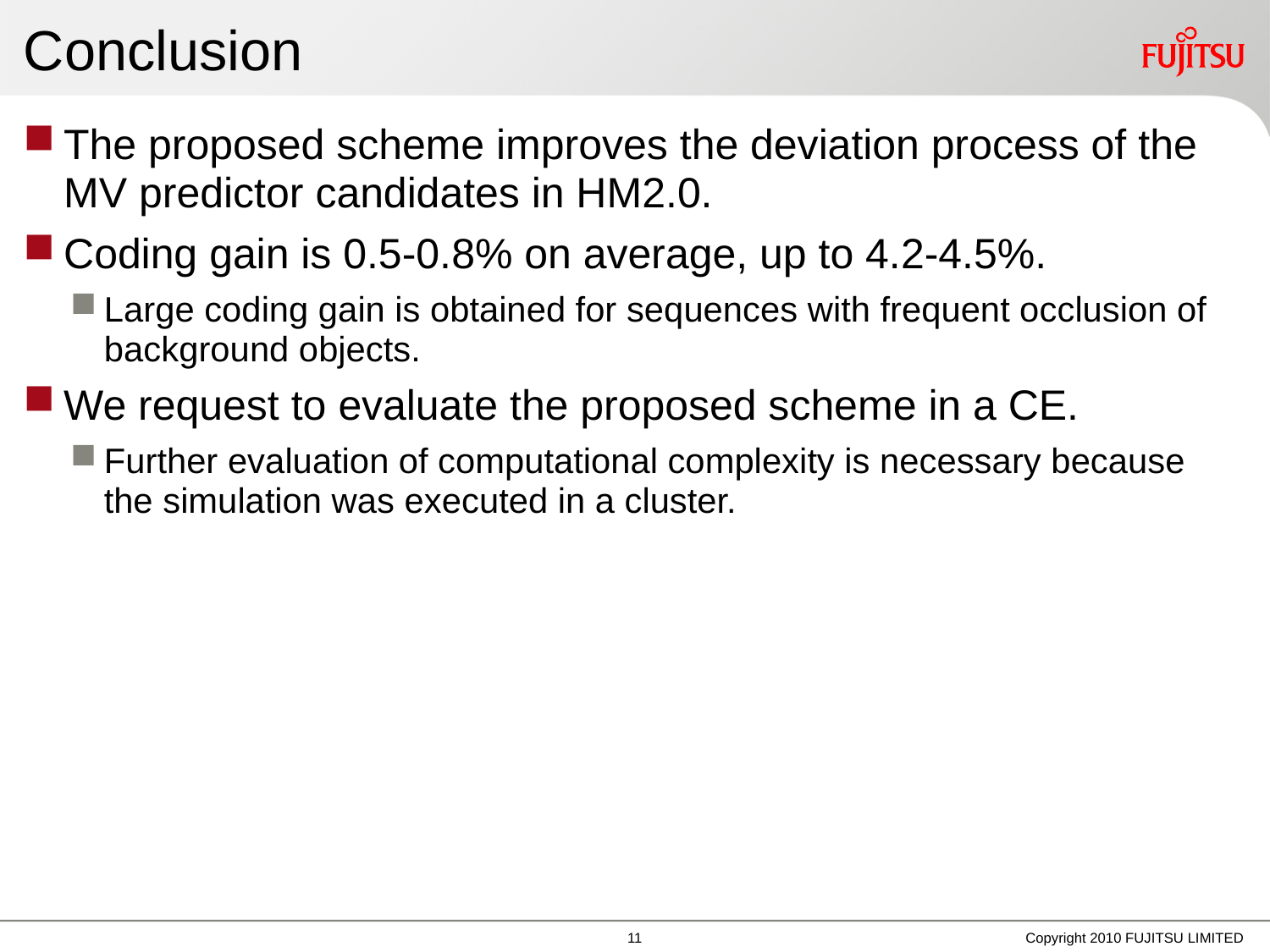

# Conclusion
The proposed scheme improves the deviation process of the MV predictor candidates in HM2.0.
Coding gain is 0.5-0.8% on average, up to 4.2-4.5%.
Large coding gain is obtained for sequences with frequent occlusion of background objects.
We request to evaluate the proposed scheme in a CE.
Further evaluation of computational complexity is necessary because the simulation was executed in a cluster.

11
Copyright 2010 FUJITSU LIMITED